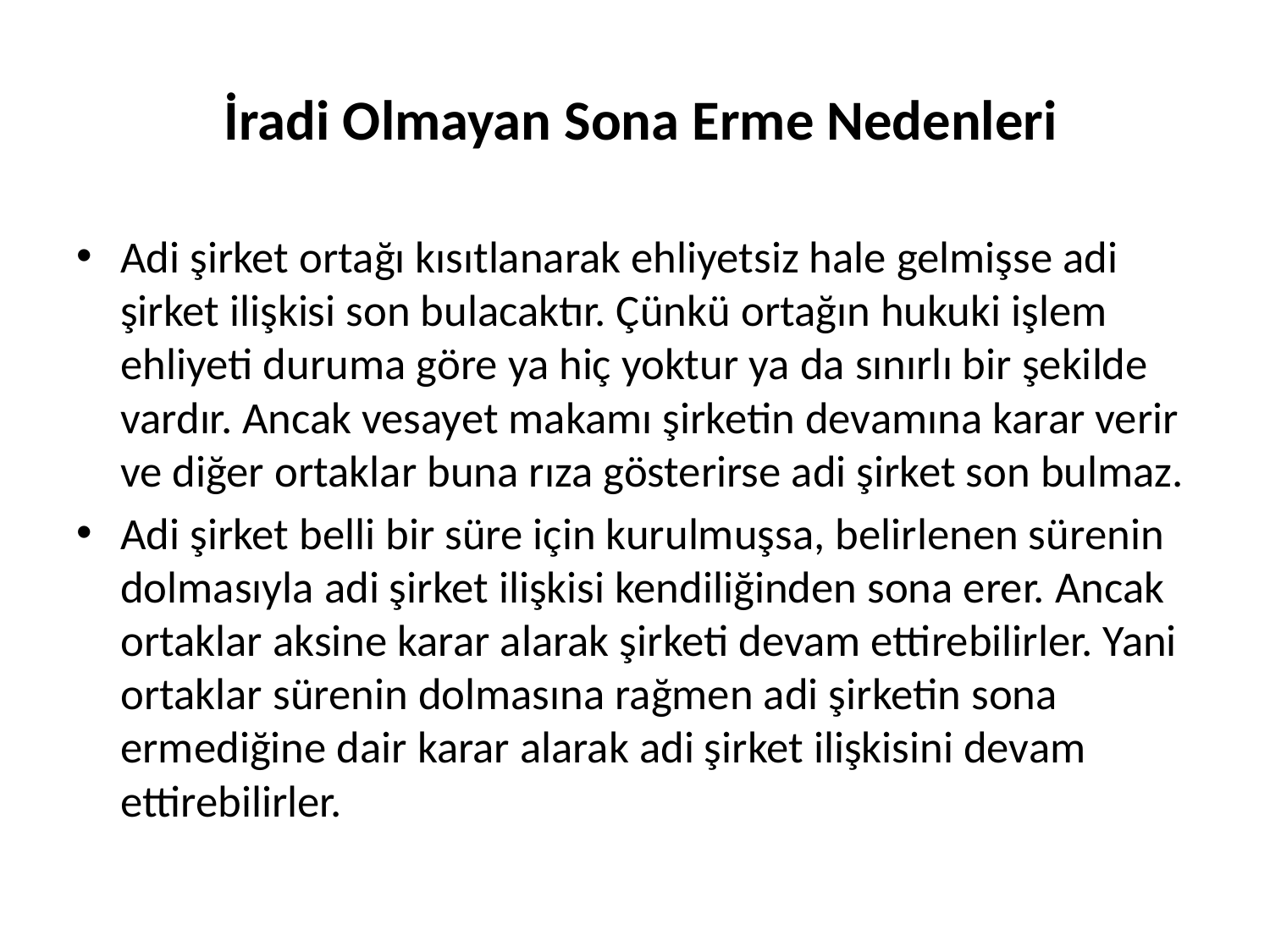

# İradi Olmayan Sona Erme Nedenleri
Adi şirket ortağı kısıtlanarak ehliyetsiz hale gelmişse adi şirket ilişkisi son bulacaktır. Çünkü ortağın hukuki işlem ehliyeti duruma göre ya hiç yoktur ya da sınırlı bir şekilde vardır. Ancak vesayet makamı şirketin devamına karar verir ve diğer ortaklar buna rıza gösterirse adi şirket son bulmaz.
Adi şirket belli bir süre için kurulmuşsa, belirlenen sürenin dolmasıyla adi şirket ilişkisi kendiliğinden sona erer. Ancak ortaklar aksine karar alarak şirketi devam ettirebilirler. Yani ortaklar sürenin dolmasına rağmen adi şirketin sona ermediğine dair karar alarak adi şirket ilişkisini devam ettirebilirler.